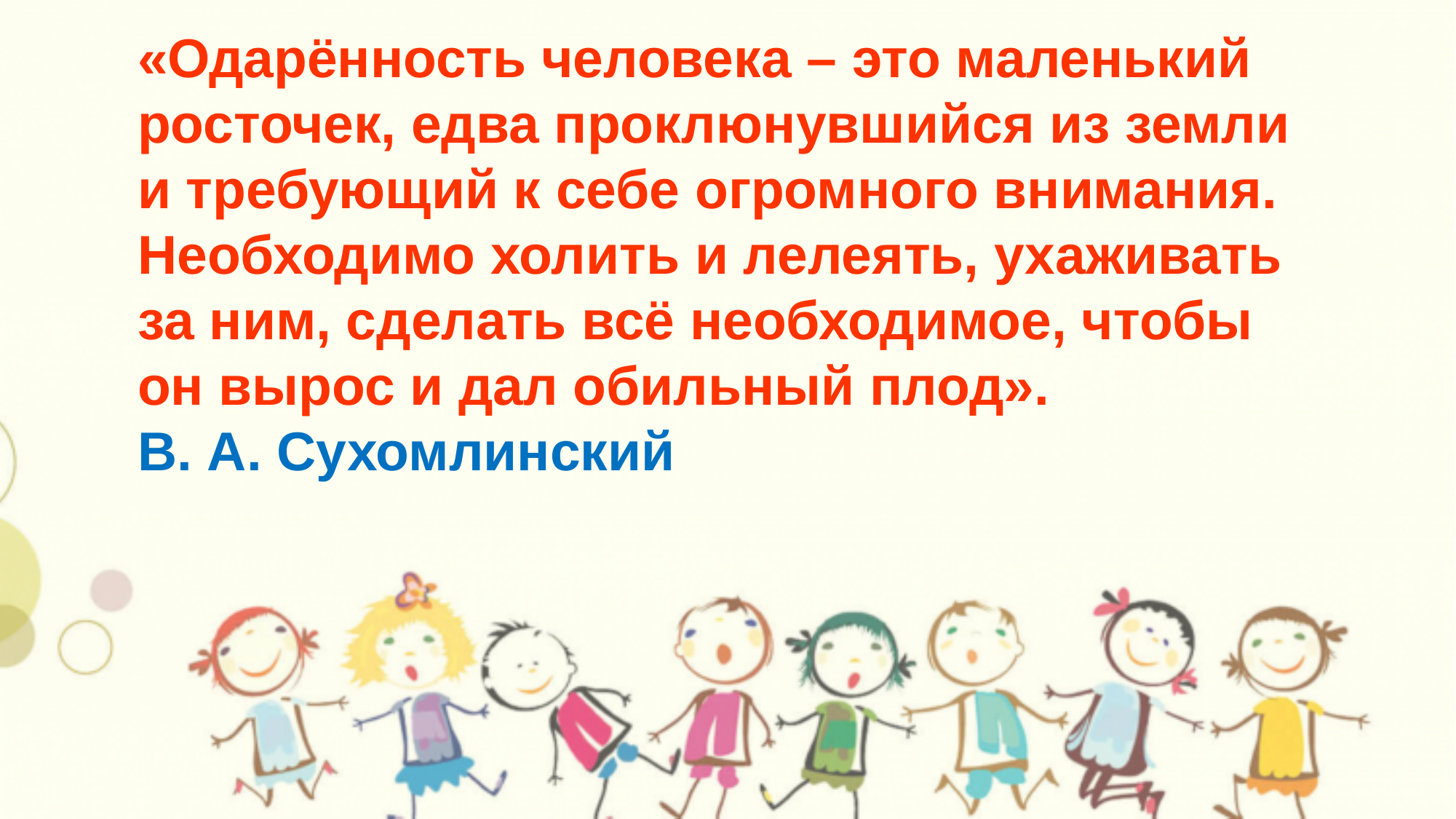

«Одарённость человека – это маленький
росточек, едва проклюнувшийся из земли
и требующий к себе огромного внимания.
Необходимо холить и лелеять, ухаживать
за ним, сделать всё необходимое, чтобы
он вырос и дал обильный плод».
В. А. Сухомлинский